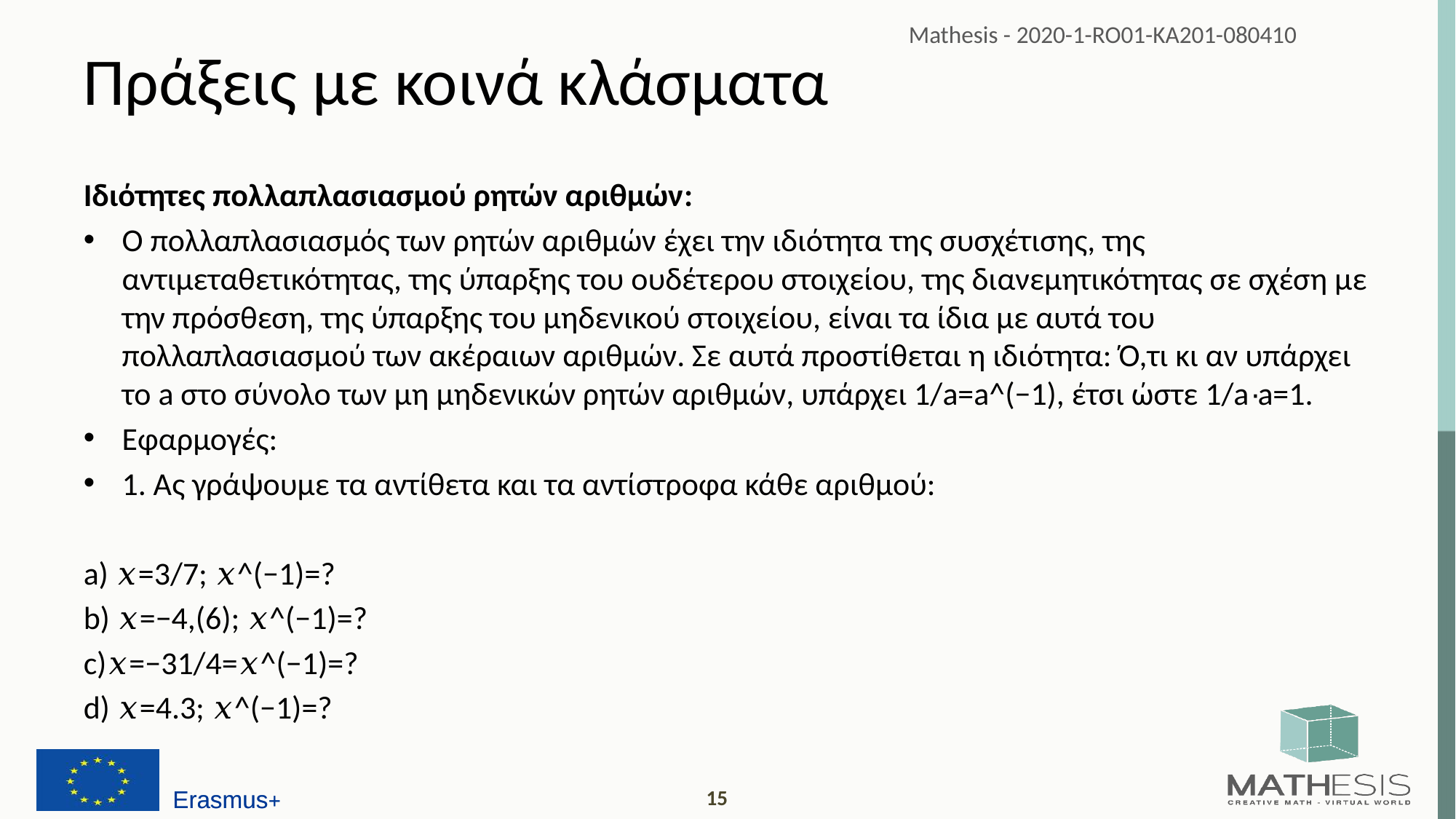

# Πράξεις με κοινά κλάσματα

Ιδιότητες πολλαπλασιασμού ρητών αριθμών:
Ο πολλαπλασιασμός των ρητών αριθμών έχει την ιδιότητα της συσχέτισης, της αντιμεταθετικότητας, της ύπαρξης του ουδέτερου στοιχείου, της διανεμητικότητας σε σχέση με την πρόσθεση, της ύπαρξης του μηδενικού στοιχείου, είναι τα ίδια με αυτά του πολλαπλασιασμού των ακέραιων αριθμών. Σε αυτά προστίθεται η ιδιότητα: Ό,τι κι αν υπάρχει το a στο σύνολο των μη μηδενικών ρητών αριθμών, υπάρχει 1/a=a^(−1), έτσι ώστε 1/a∙a=1.
Εφαρμογές:
1. Ας γράψουμε τα αντίθετα και τα αντίστροφα κάθε αριθμού:

a) 𝑥=3/7; 𝑥^(−1)=?
b) 𝑥=−4,(6); 𝑥^(−1)=?
c)𝑥=−31/4=𝑥^(−1)=?
d) 𝑥=4.3; 𝑥^(−1)=?